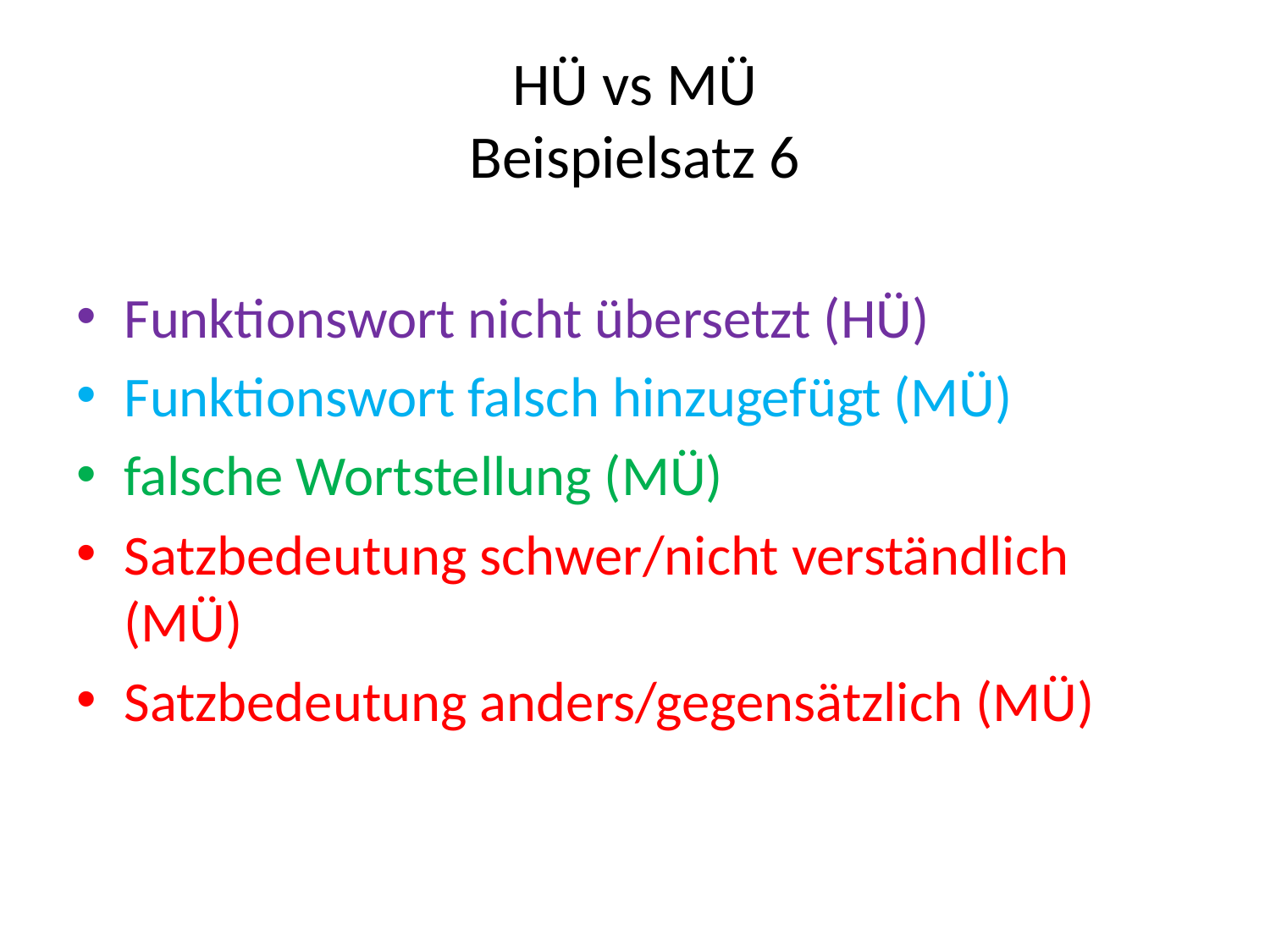

# HÜ vs MÜ Beispielsatz 6
Funktionswort nicht übersetzt (HÜ)
Funktionswort falsch hinzugefügt (MÜ)
falsche Wortstellung (MÜ)
Satzbedeutung schwer/nicht verständlich (MÜ)
Satzbedeutung anders/gegensätzlich (MÜ)